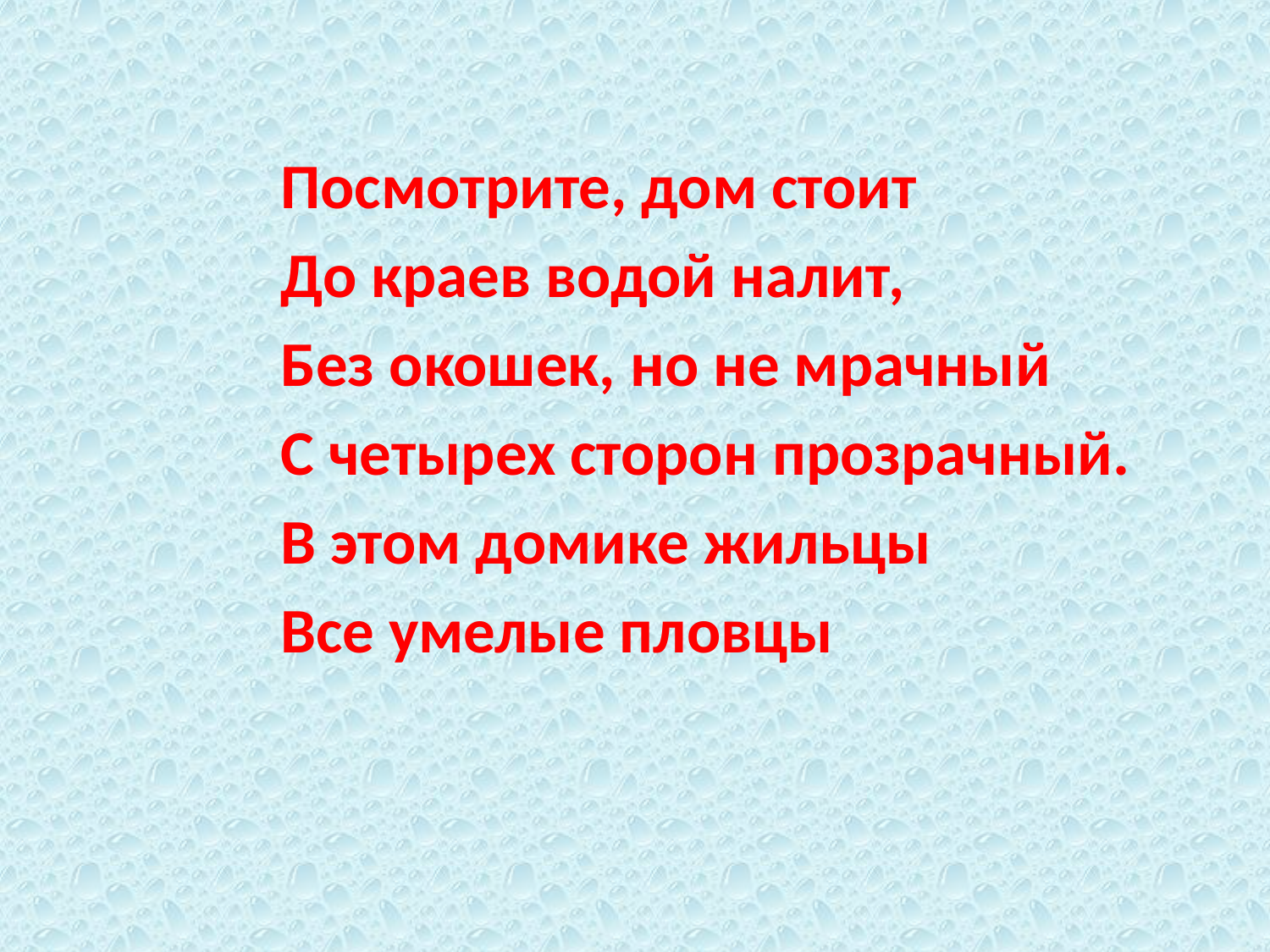

Посмотрите, дом стоит
До краев водой налит,
Без окошек, но не мрачный
С четырех сторон прозрачный.
В этом домике жильцы
Все умелые пловцы